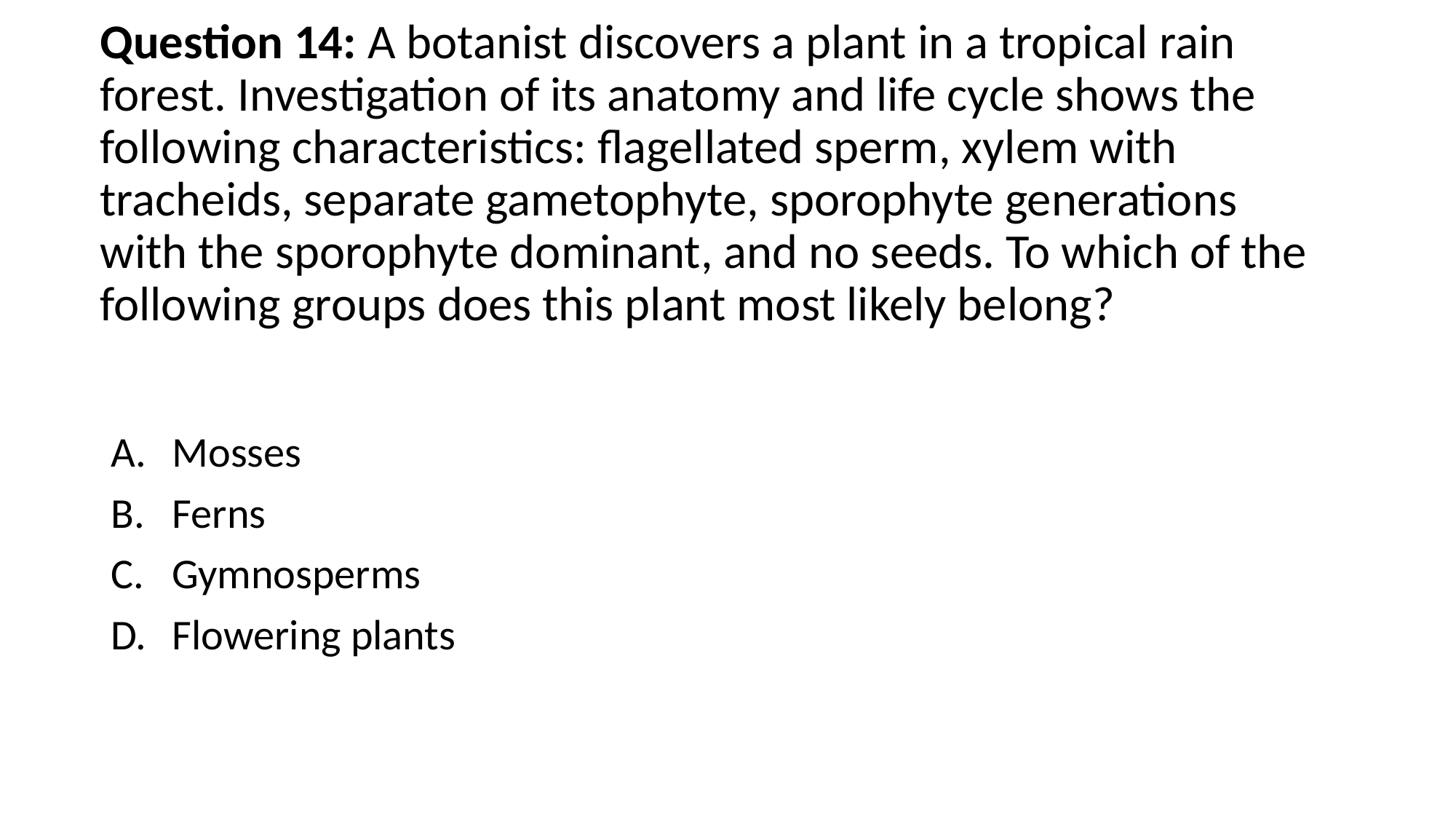

# Question 14: A botanist discovers a plant in a tropical rain forest. Investigation of its anatomy and life cycle shows the following characteristics: flagellated sperm, xylem with tracheids, separate gametophyte, sporophyte generations with the sporophyte dominant, and no seeds. To which of the following groups does this plant most likely belong?
Mosses
Ferns
Gymnosperms
Flowering plants